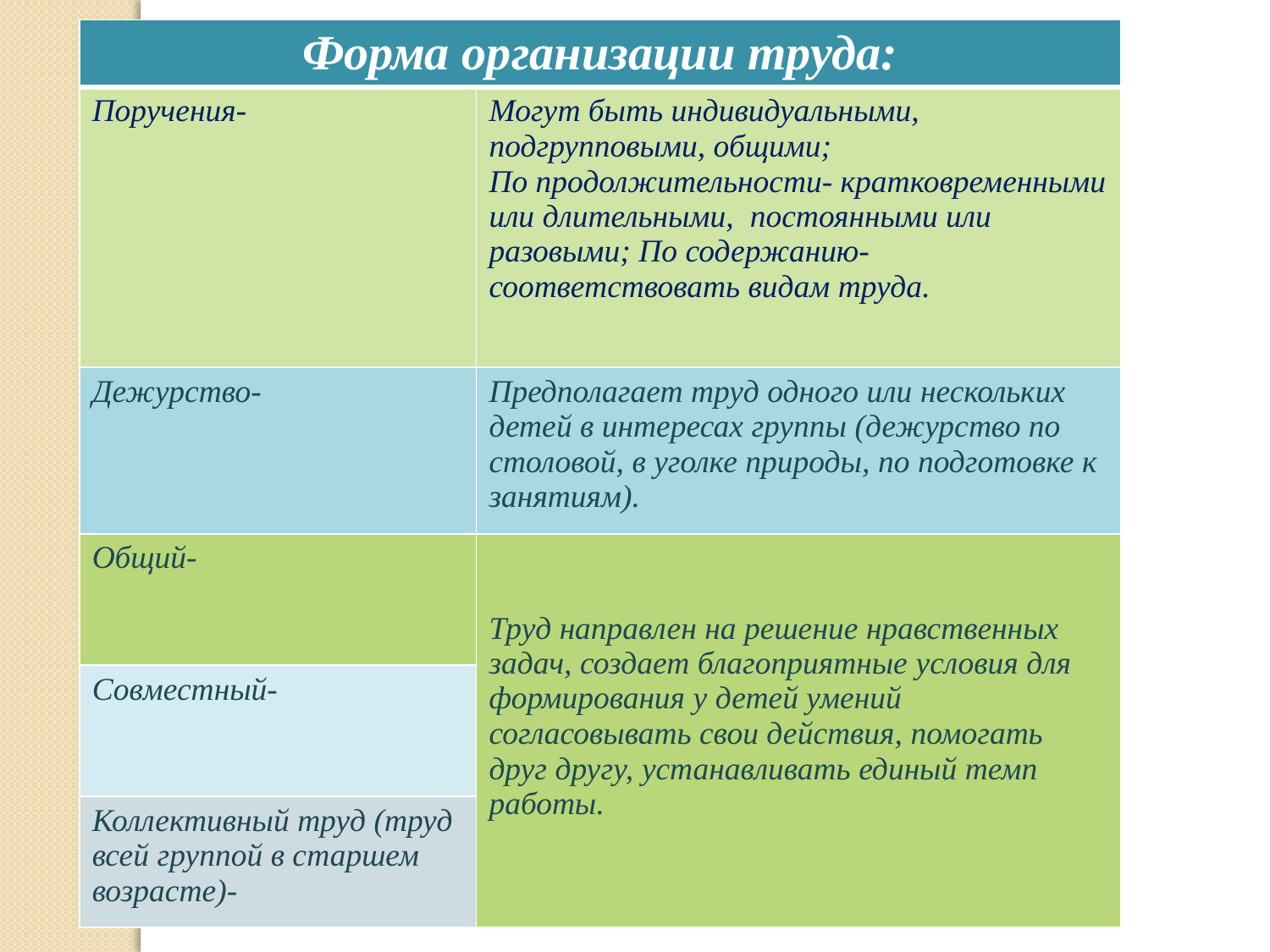

| Форма организации труда: |  |
| --- | --- |
| Поручения- | Могут быть индивидуальными, подгрупповыми, общими; По продолжительности- кратковременными или длительными, постоянными или разовыми; По содержанию- соответствовать видам труда. |
| Дежурство- | Предполагает труд одного или нескольких детей в интересах группы (дежурство по столовой, в уголке природы, по подготовке к занятиям). |
| Общий- | Труд направлен на решение нравственных задач, создает благоприятные условия для формирования у детей умений согласовывать свои действия, помогать друг другу, устанавливать единый темп работы. |
| Совместный- |  |
| Коллективный труд (труд всей группой в старшем возрасте)- |  |